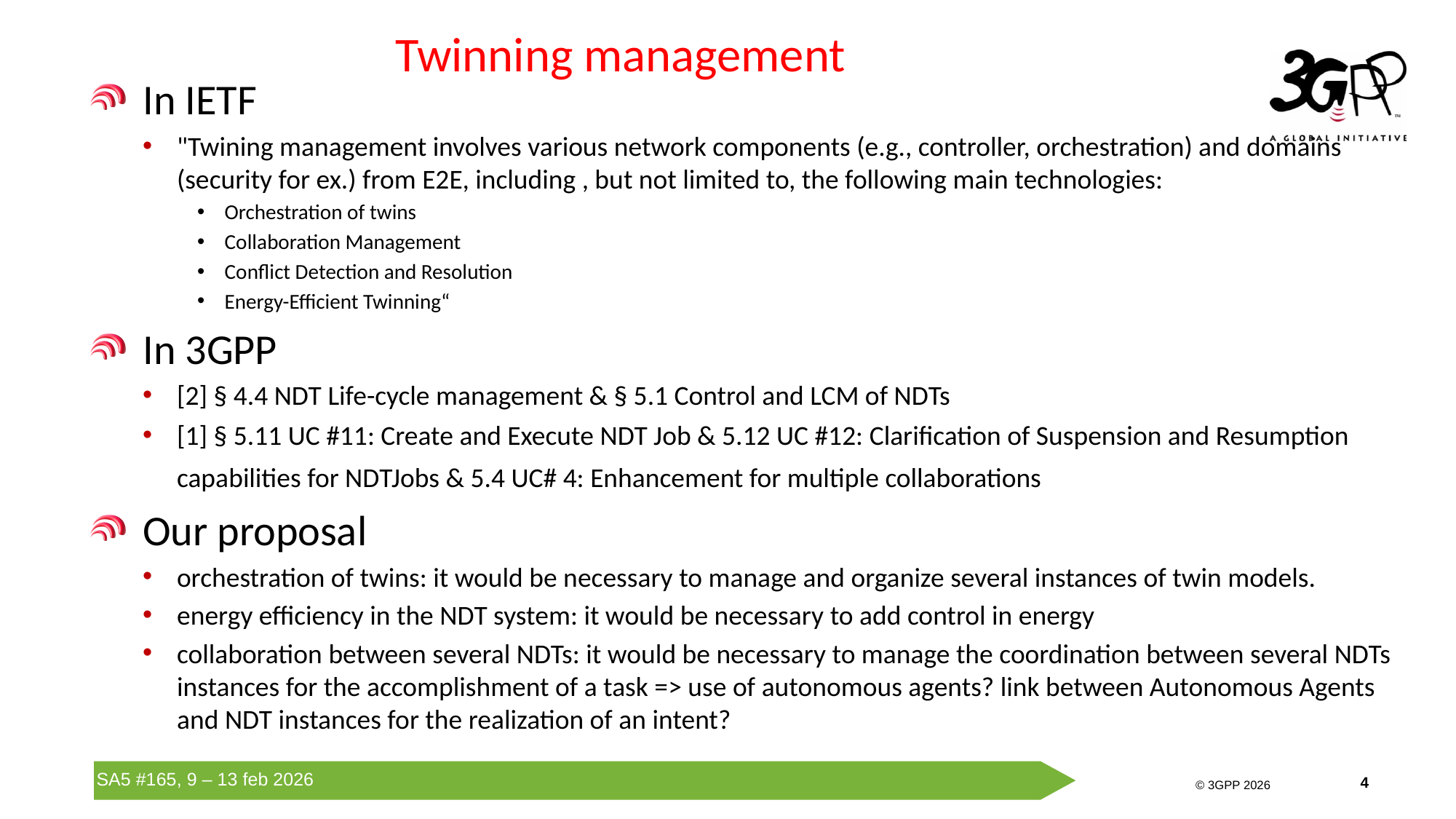

# Twinning management
In IETF
"Twining management involves various network components (e.g., controller, orchestration) and domains (security for ex.) from E2E, including , but not limited to, the following main technologies:
Orchestration of twins
Collaboration Management
Conflict Detection and Resolution
Energy-Efficient Twinning“
In 3GPP
[2] § 4.4 NDT Life-cycle management & § 5.1 Control and LCM of NDTs
[1] § 5.11 UC #11: Create and Execute NDT Job & 5.12 UC #12: Clarification of Suspension and Resumption capabilities for NDTJobs & 5.4 UC# 4: Enhancement for multiple collaborations
Our proposal
orchestration of twins: it would be necessary to manage and organize several instances of twin models.
energy efficiency in the NDT system: it would be necessary to add control in energy
collaboration between several NDTs: it would be necessary to manage the coordination between several NDTs instances for the accomplishment of a task => use of autonomous agents? link between Autonomous Agents and NDT instances for the realization of an intent?